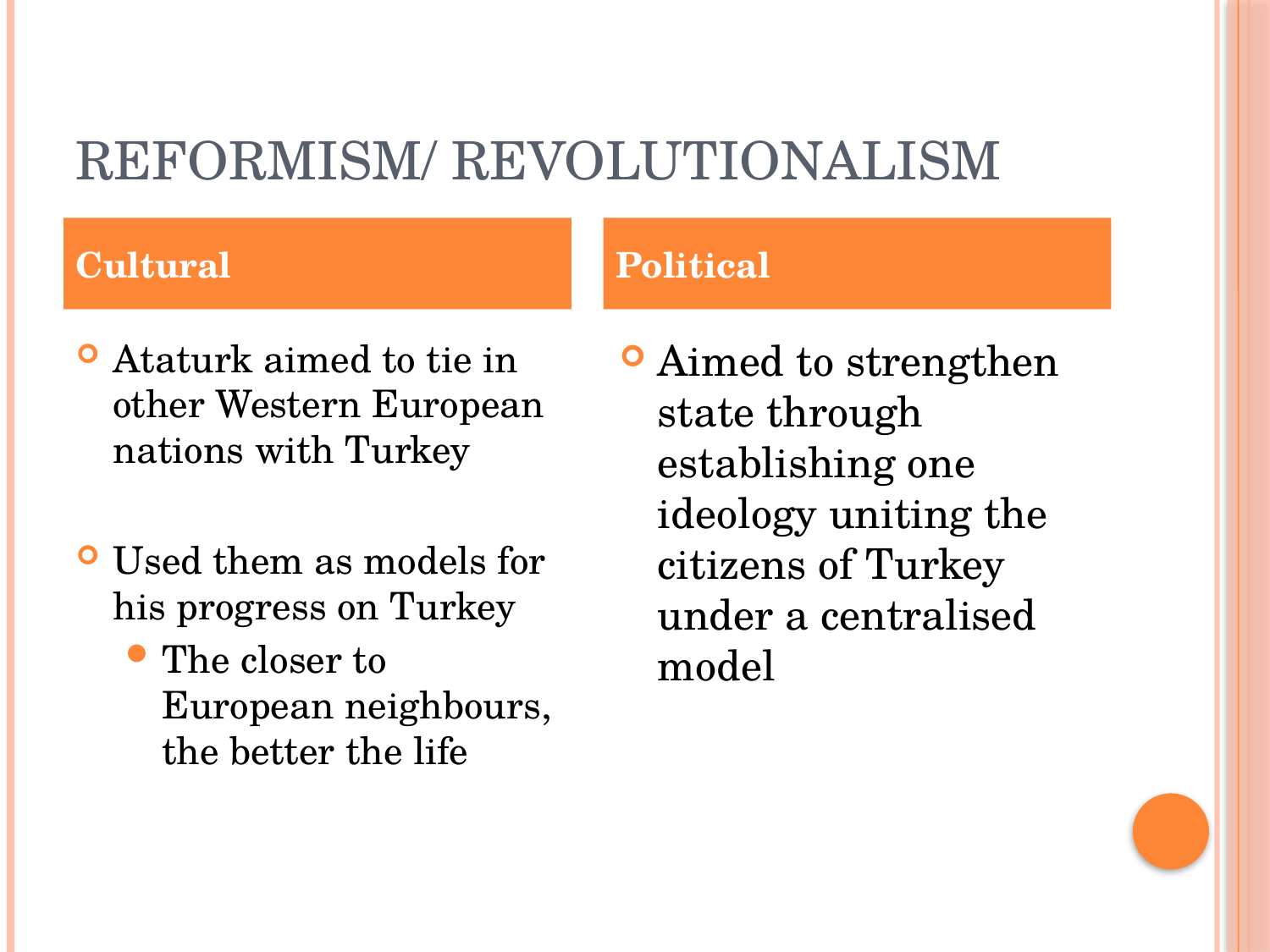

# Reformism/ revolutionalism
Cultural
Political
Ataturk aimed to tie in other Western European nations with Turkey

Used them as models for his progress on Turkey
The closer to European neighbours, the better the life

Aimed to strengthen state through establishing one ideology uniting the citizens of Turkey under a centralised model